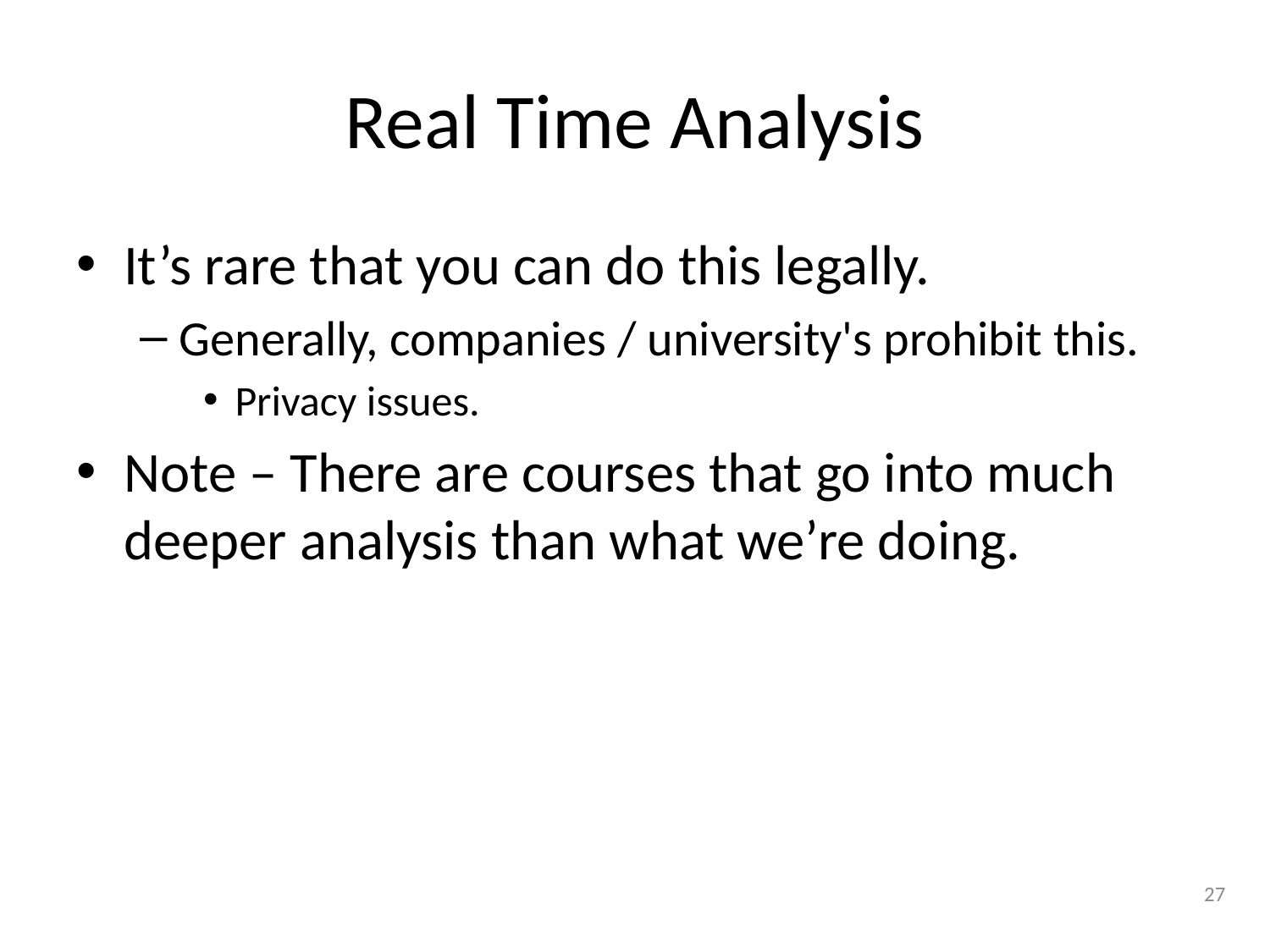

# Real Time Analysis
It’s rare that you can do this legally.
Generally, companies / university's prohibit this.
Privacy issues.
Note – There are courses that go into much deeper analysis than what we’re doing.

27